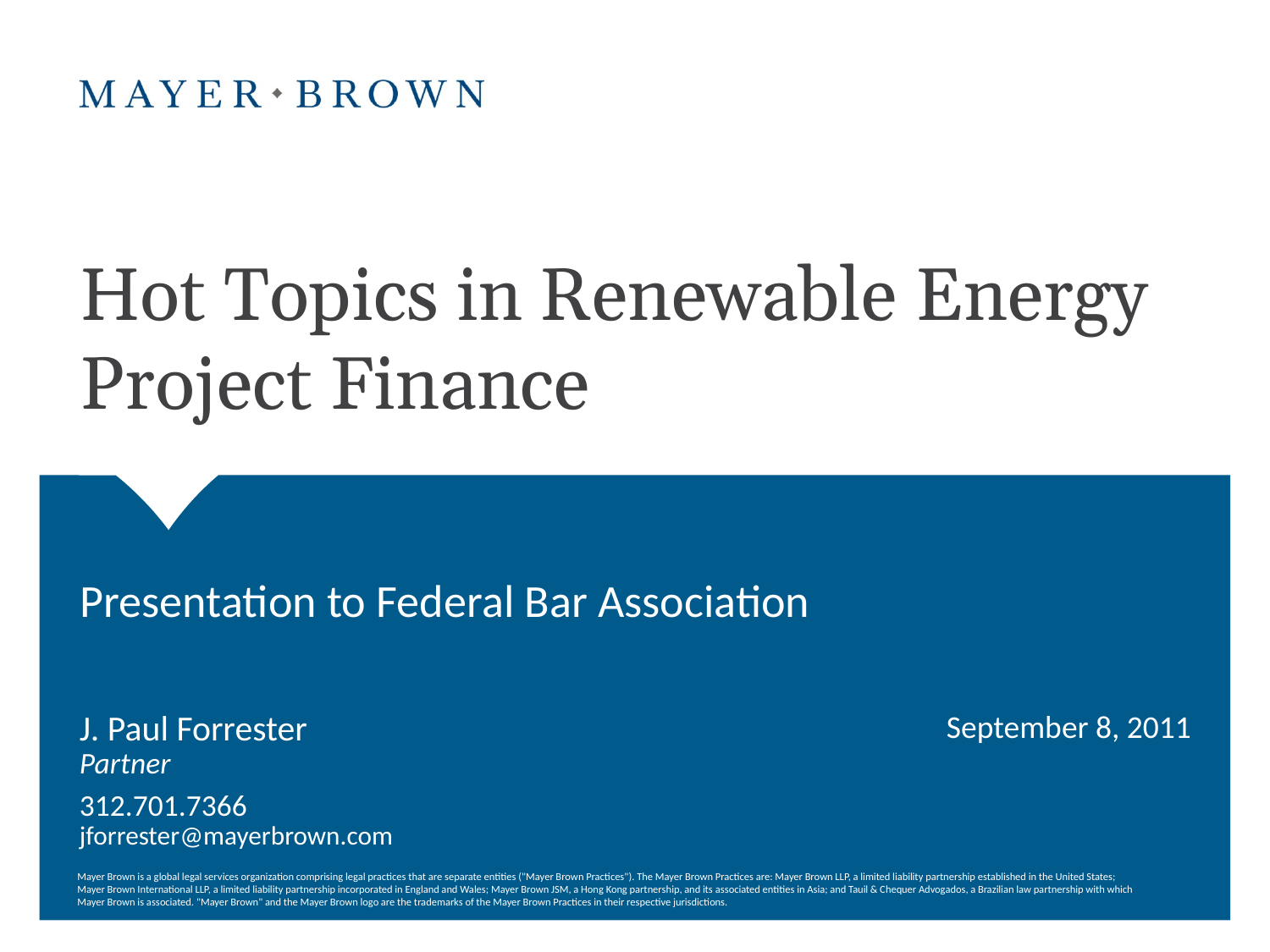

# Hot Topics in Renewable Energy Project Finance
Presentation to Federal Bar Association
September 8, 2011
J. Paul Forrester
Partner
312.701.7366
jforrester@mayerbrown.com